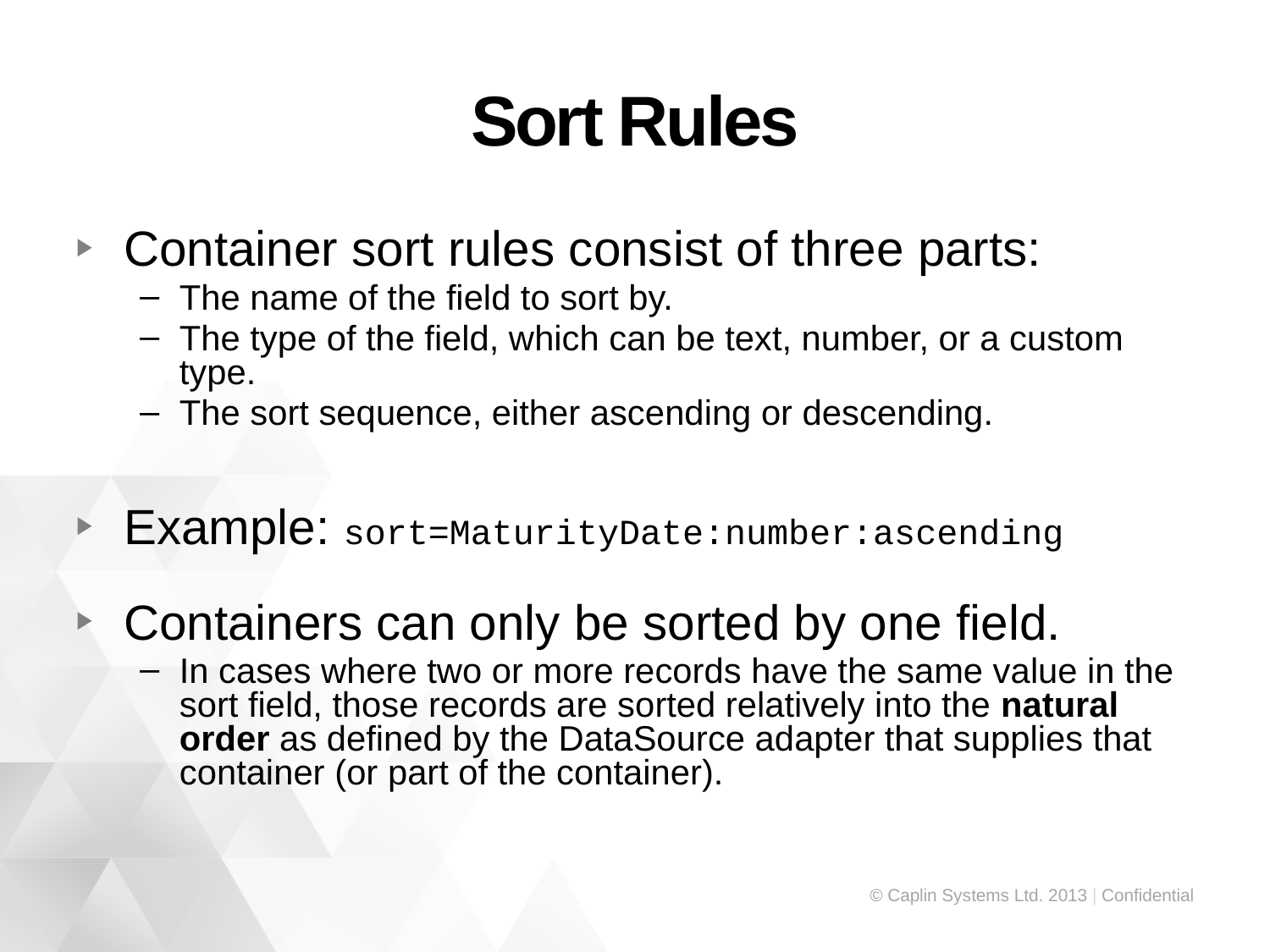

# Sort Rules
Container sort rules consist of three parts:
The name of the field to sort by.
The type of the field, which can be text, number, or a custom type.
The sort sequence, either ascending or descending.

Example: sort=MaturityDate:number:ascending

Containers can only be sorted by one field.
In cases where two or more records have the same value in the sort field, those records are sorted relatively into the natural order as defined by the DataSource adapter that supplies that container (or part of the container).